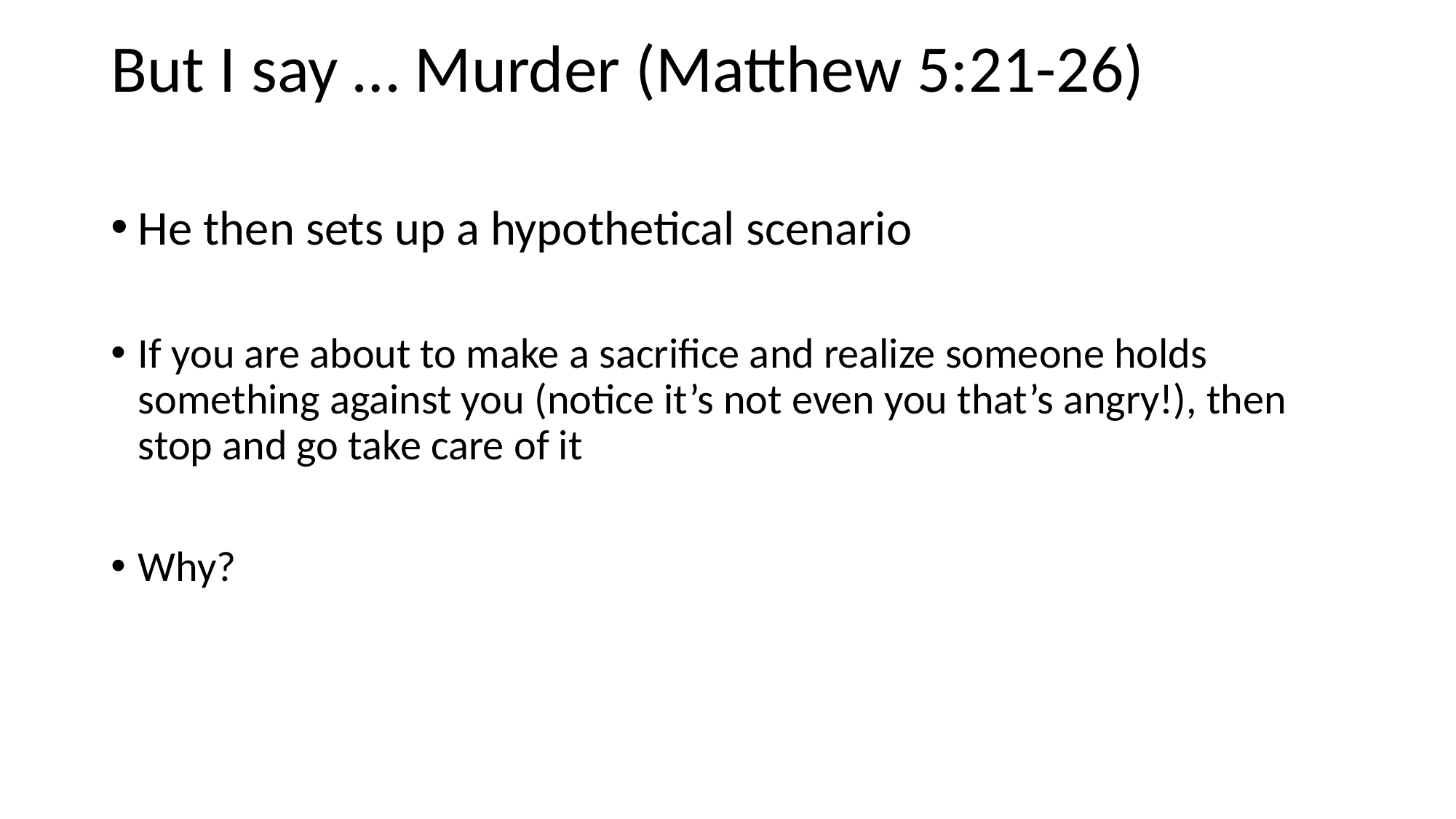

# But I say … Murder (Matthew 5:21-26)

He then sets up a hypothetical scenario

If you are about to make a sacrifice and realize someone holds something against you (notice it’s not even you that’s angry!), then stop and go take care of it

Why?